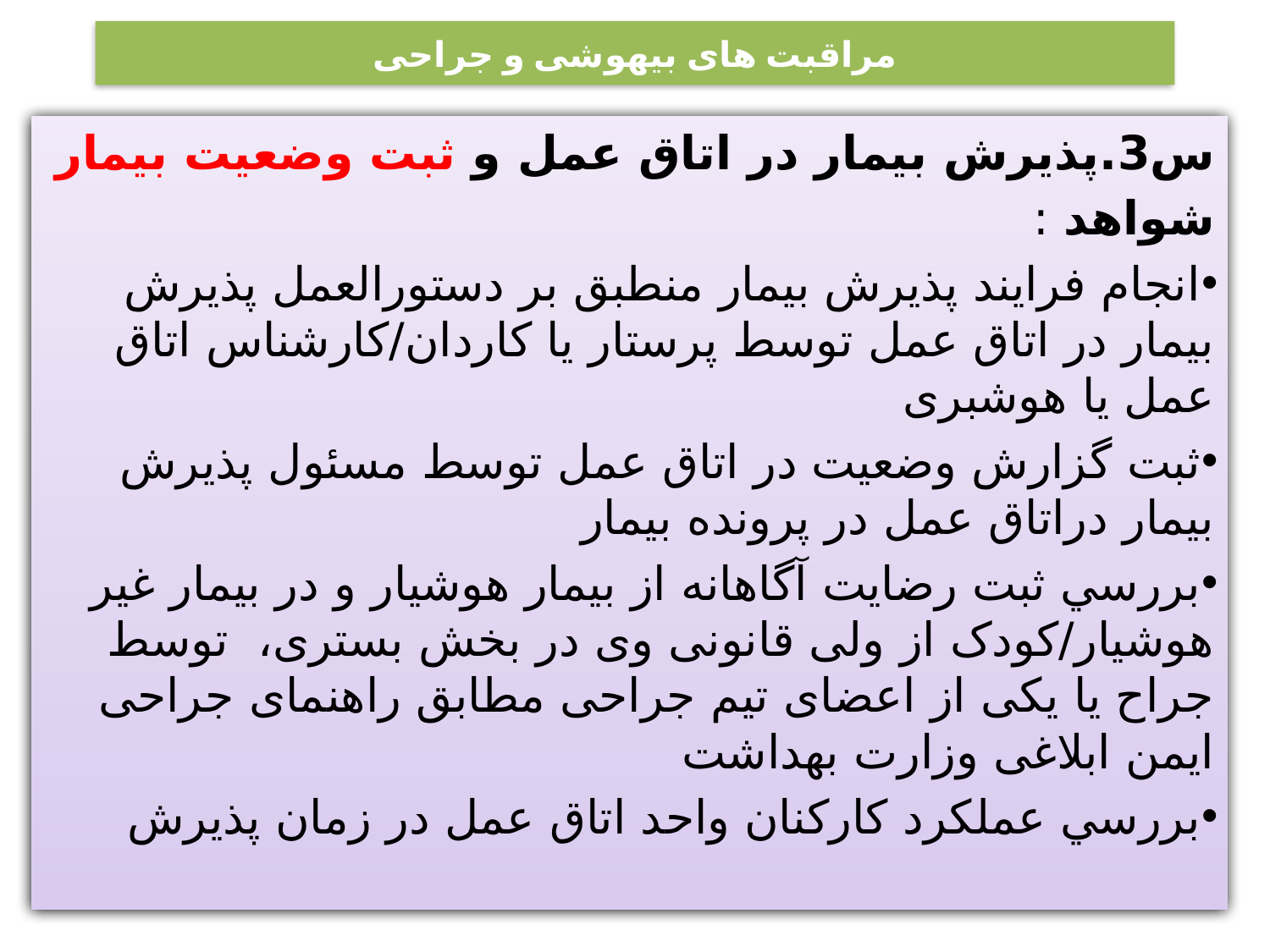

# مراقبت های بیهوشی و جراحی
س3.پذیرش بیمار در اتاق عمل و ثبت وضعیت بیمار
شواهد :
انجام فرايند پذيرش بيمار منطبق بر دستورالعمل پذيرش بيمار در اتاق عمل توسط پرستار یا کاردان/کارشناس اتاق عمل یا هوشبری
ثبت گزارش وضعیت در اتاق عمل توسط مسئول پذيرش بیمار دراتاق عمل در پرونده بيمار
بررسي ثبت رضایت آگاهانه از بیمار هوشیار و در بیمار غیر هوشیار/کودک از ولی قانونی وی در بخش بستری،  توسط جراح یا یکی از اعضای تیم جراحی مطابق راهنمای جراحی ایمن ابلاغی وزارت بهداشت
بررسي عملکرد کارکنان واحد اتاق عمل در زمان پذيرش